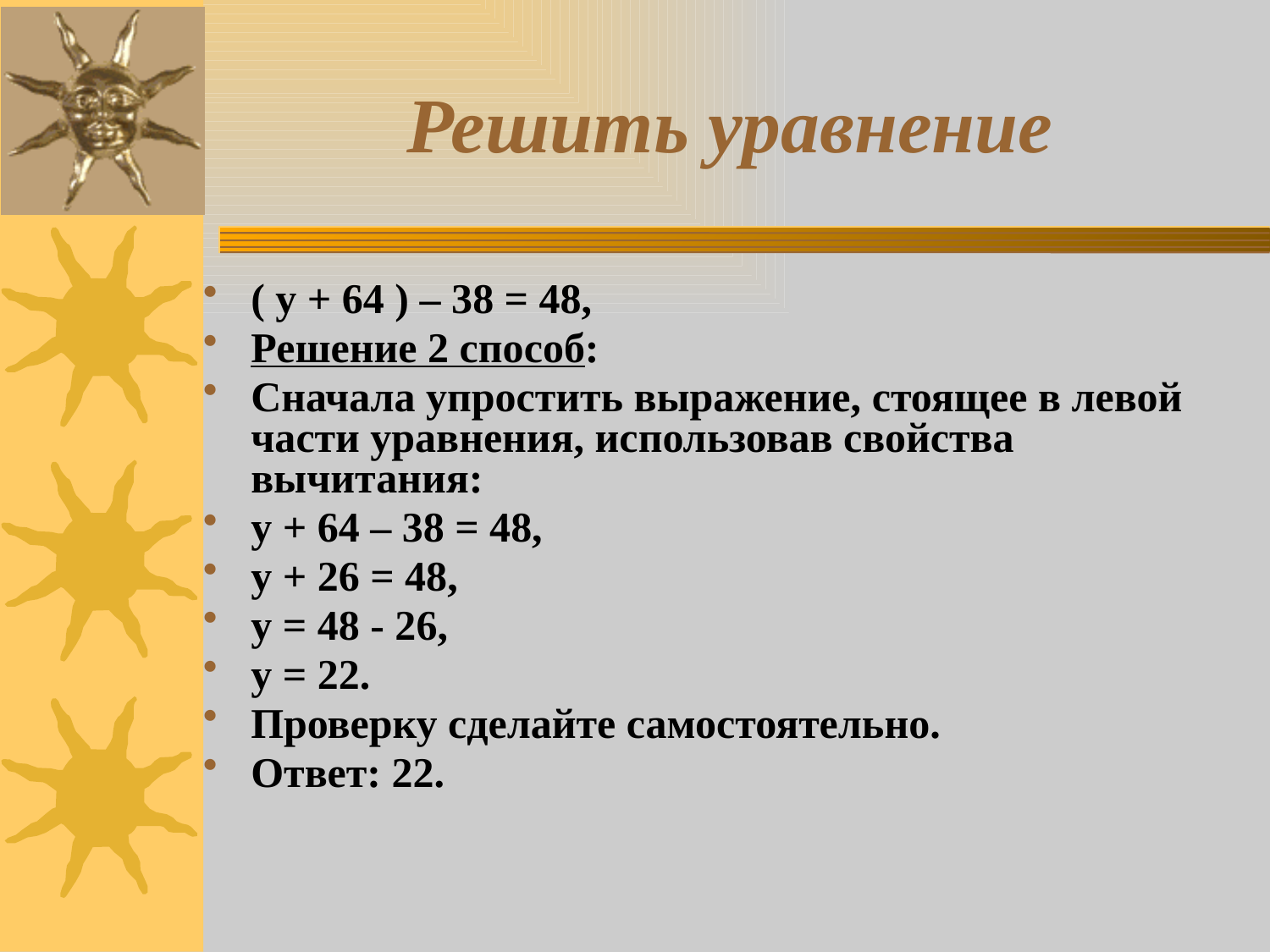

# Решить уравнение
( у + 64 ) – 38 = 48,
Решение 2 способ:
Сначала упростить выражение, стоящее в левой части уравнения, использовав свойства вычитания:
у + 64 – 38 = 48,
у + 26 = 48,
у = 48 - 26,
у = 22.
Проверку сделайте самостоятельно.
Ответ: 22.